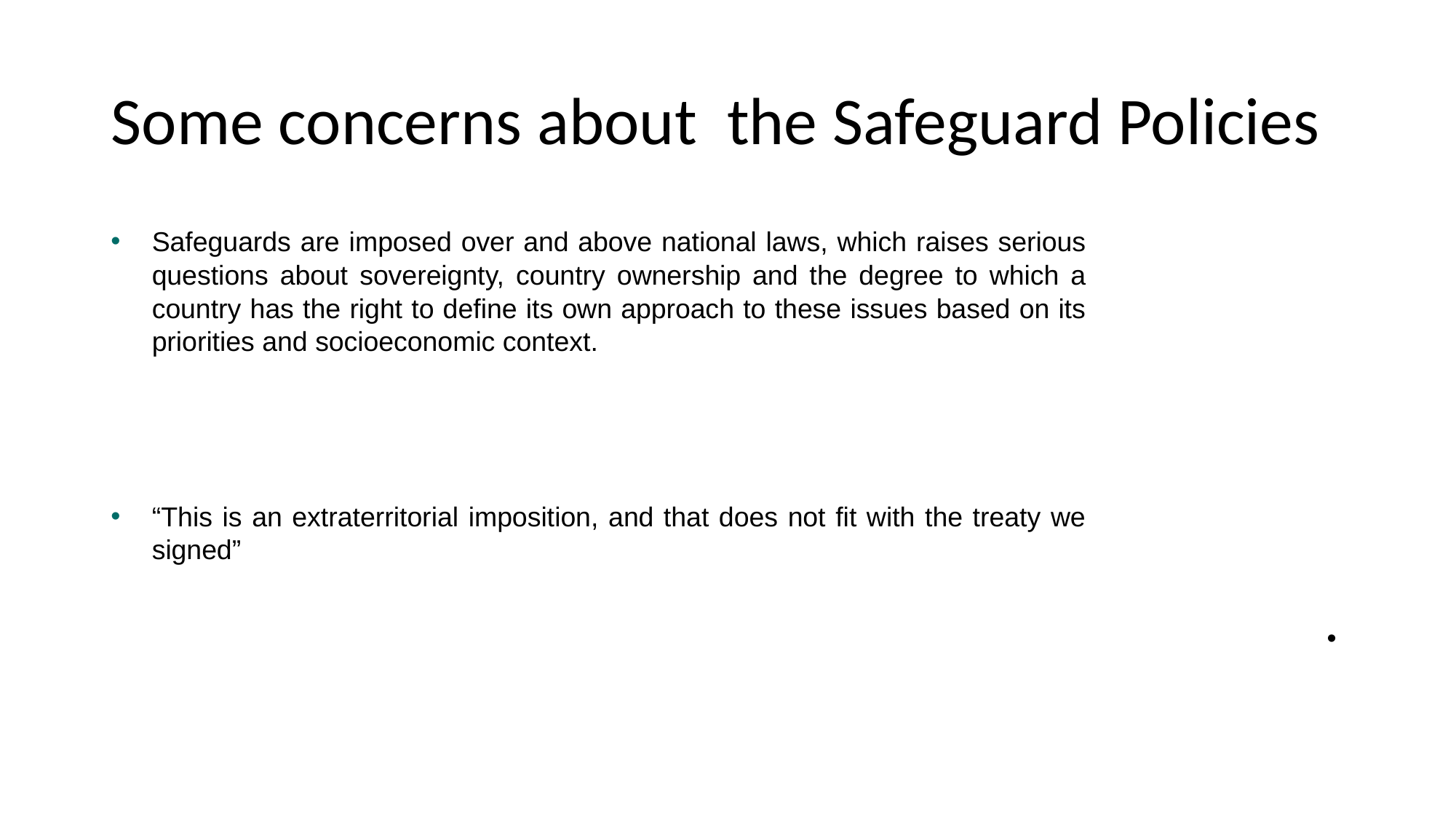

# Some concerns about  the Safeguard Policies
Safeguards are imposed over and above national laws, which raises serious questions about sovereignty, country ownership and the degree to which a country has the right to define its own approach to these issues based on its priorities and socioeconomic context.

“This is an extraterritorial imposition, and that does not fit with the treaty we signed”